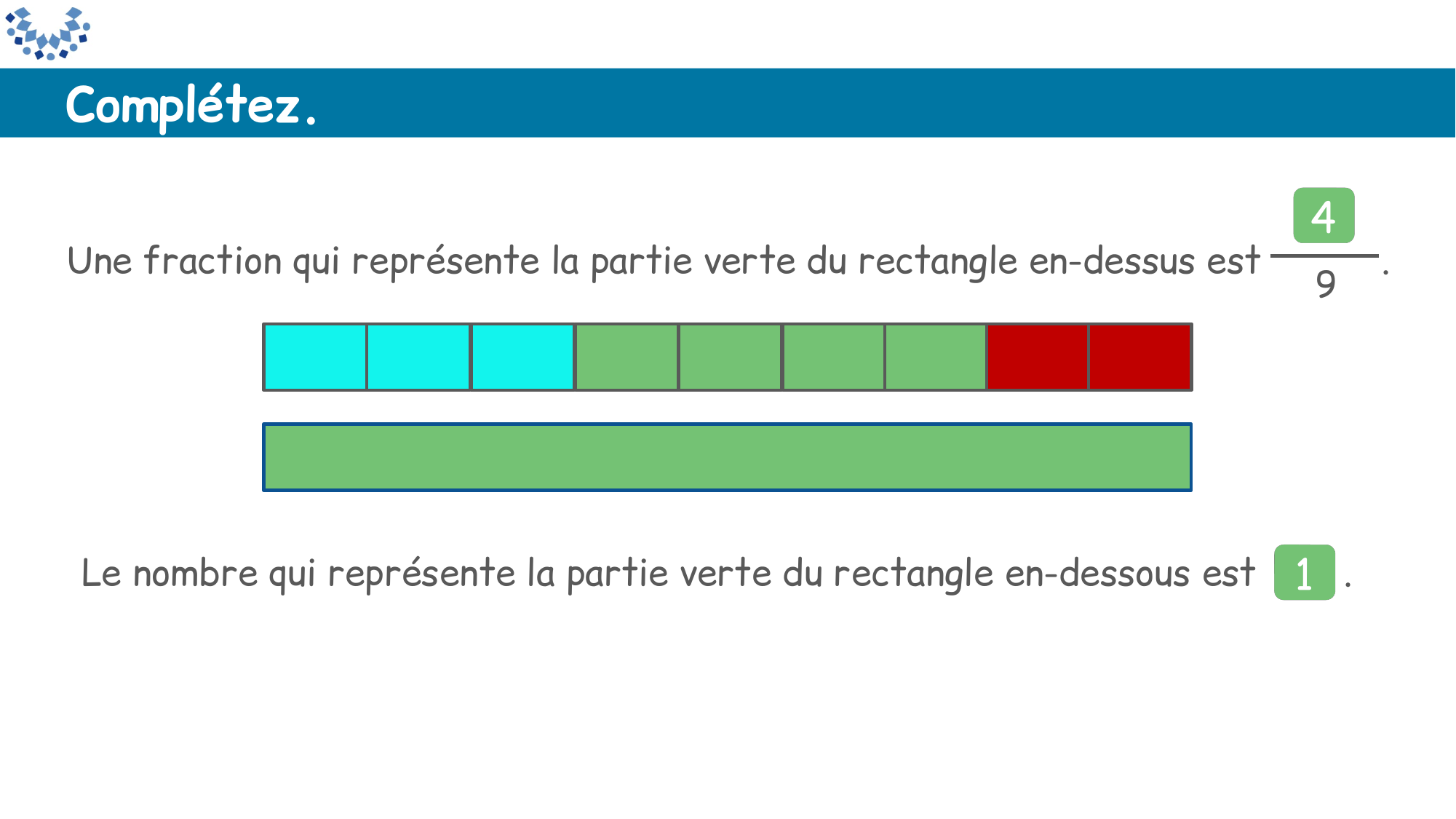

Complétez.
Une fraction qui représente la partie verte du rectangle en-dessus est           .

4
9

Le nombre qui représente la partie verte du rectangle en-dessous est        .

1